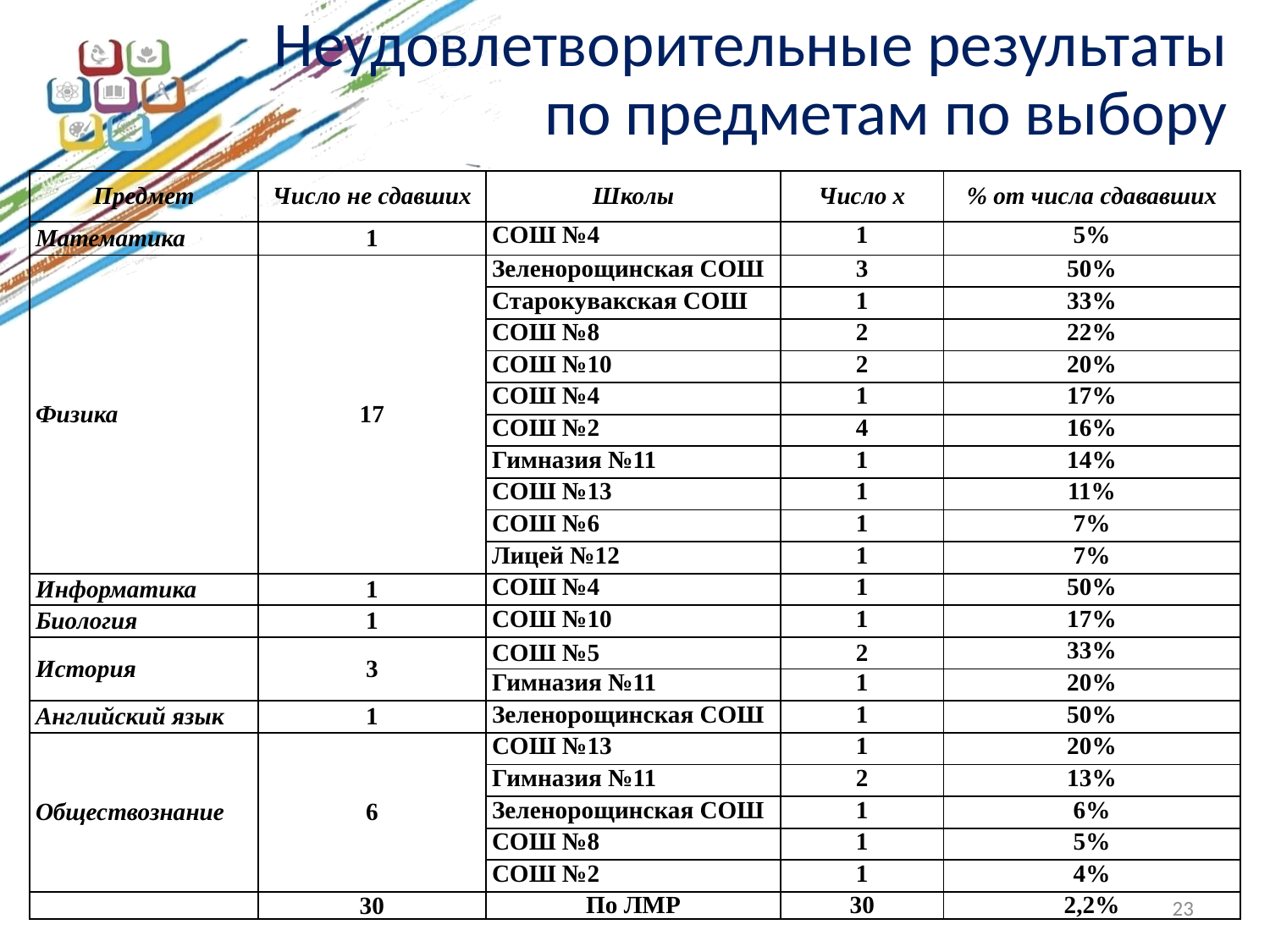

# Неудовлетворительные результаты по предметам по выбору
| Предмет | Число не сдавших | Школы | Число х | % от числа сдававших |
| --- | --- | --- | --- | --- |
| Математика | 1 | СОШ №4 | 1 | 5% |
| Физика | 17 | Зеленорощинская СОШ | 3 | 50% |
|  |  | Старокувакская СОШ | 1 | 33% |
|  |  | СОШ №8 | 2 | 22% |
|  |  | СОШ №10 | 2 | 20% |
|  |  | СОШ №4 | 1 | 17% |
|  |  | СОШ №2 | 4 | 16% |
|  |  | Гимназия №11 | 1 | 14% |
|  |  | СОШ №13 | 1 | 11% |
|  |  | СОШ №6 | 1 | 7% |
|  |  | Лицей №12 | 1 | 7% |
| Информатика | 1 | СОШ №4 | 1 | 50% |
| Биология | 1 | СОШ №10 | 1 | 17% |
| История | 3 | СОШ №5 | 2 | 33% |
|  |  | Гимназия №11 | 1 | 20% |
| Английский язык | 1 | Зеленорощинская СОШ | 1 | 50% |
| Обществознание | 6 | СОШ №13 | 1 | 20% |
|  |  | Гимназия №11 | 2 | 13% |
|  |  | Зеленорощинская СОШ | 1 | 6% |
|  |  | СОШ №8 | 1 | 5% |
|  |  | СОШ №2 | 1 | 4% |
|  | 30 | По ЛМР | 30 | 2,2% |
23